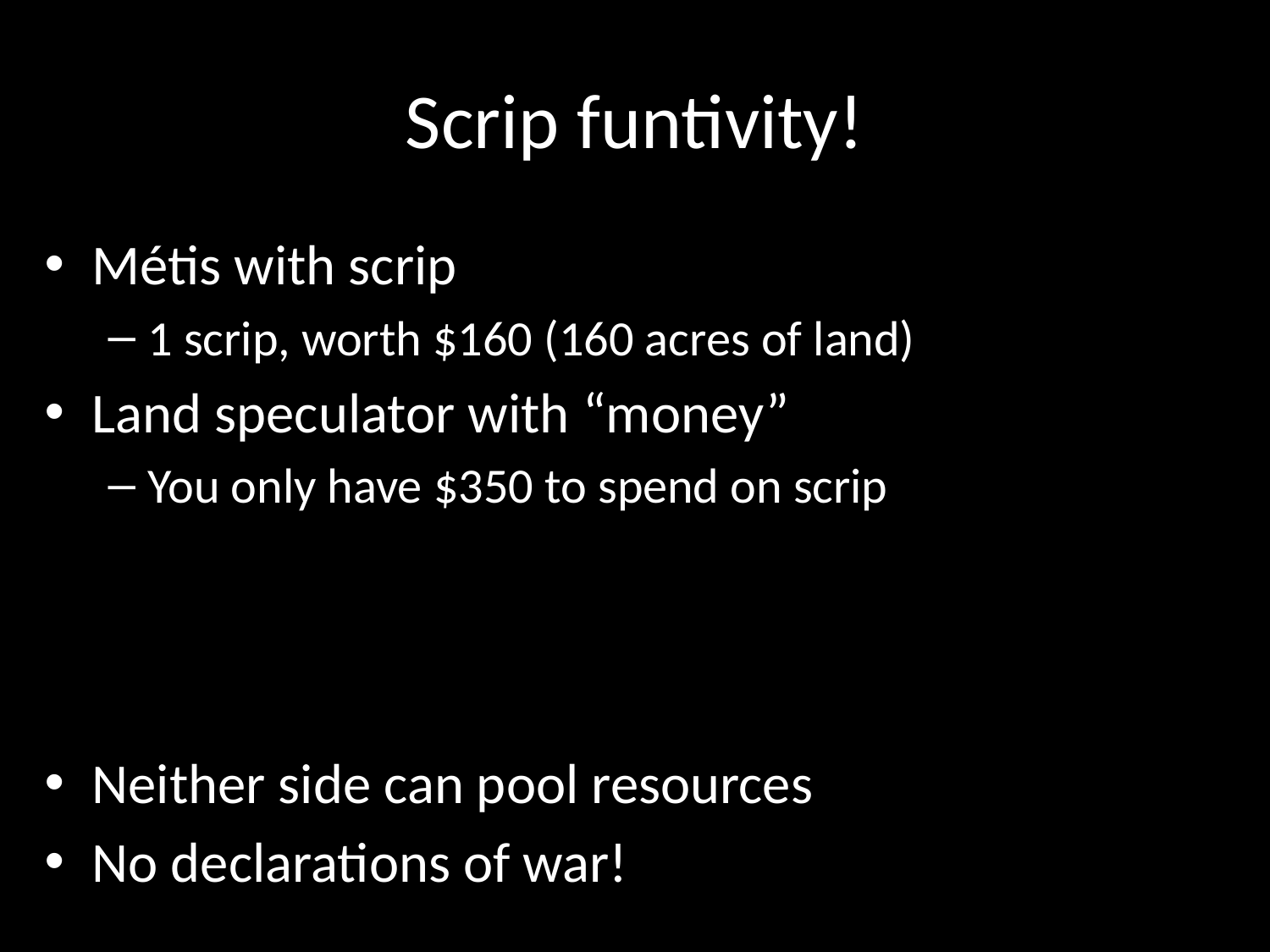

# Scrip funtivity!
Métis with scrip
1 scrip, worth $160 (160 acres of land)
Land speculator with “money”
You only have $350 to spend on scrip

Neither side can pool resources
No declarations of war!